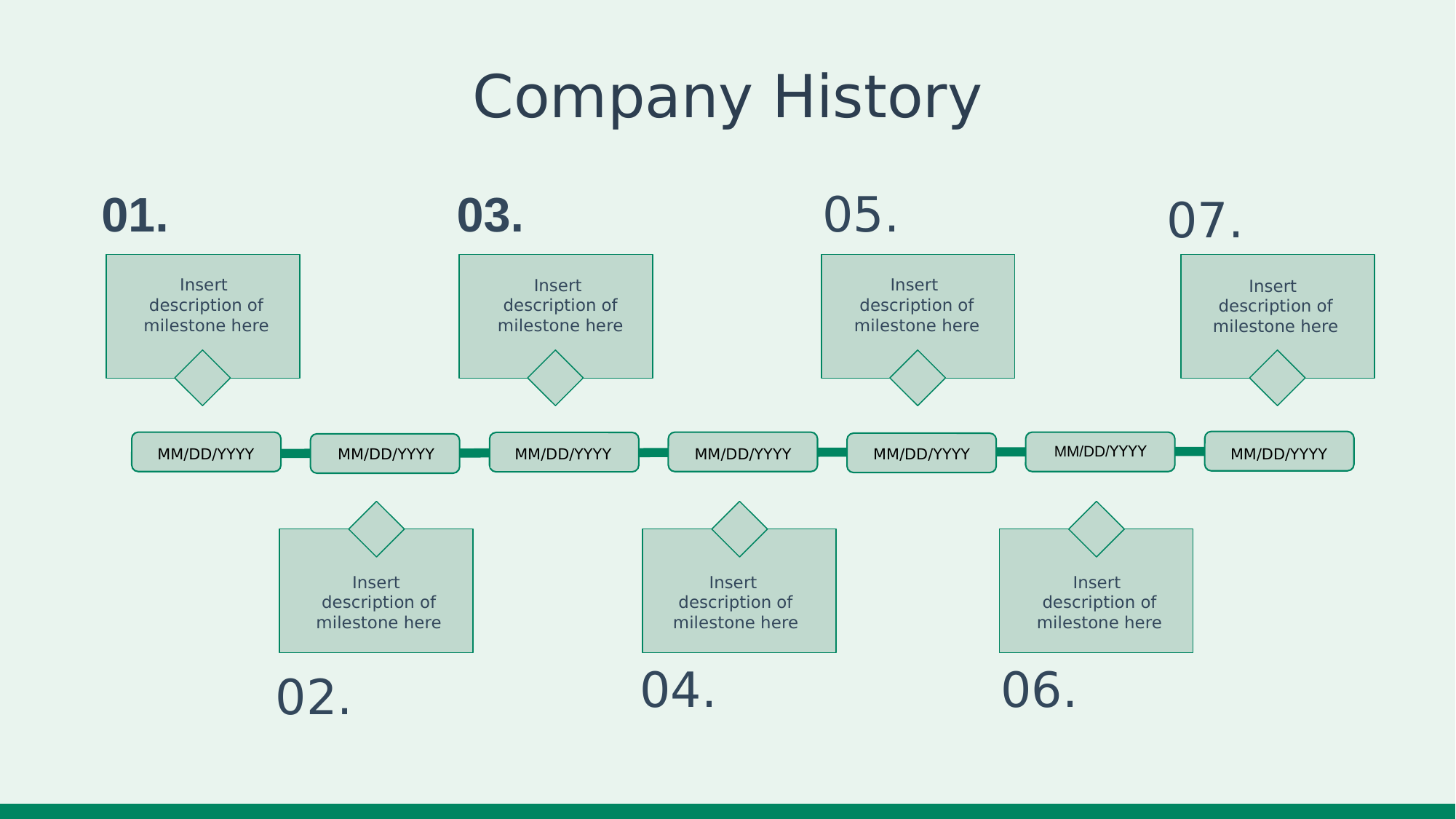

# Company History
03.
01.
05.
07.

Insert  description of milestone here
Insert  description of milestone here
Insert  description of milestone here
Insert  description of milestone here

MM/DD/YYYY
MM/DD/YYYY
MM/DD/YYYY
MM/DD/YYYY
MM/DD/YYYY
MM/DD/YYYY
MM/DD/YYYY

Insert  description of milestone here
Insert  description of milestone here
Insert  description of milestone here
04.
06.
02.